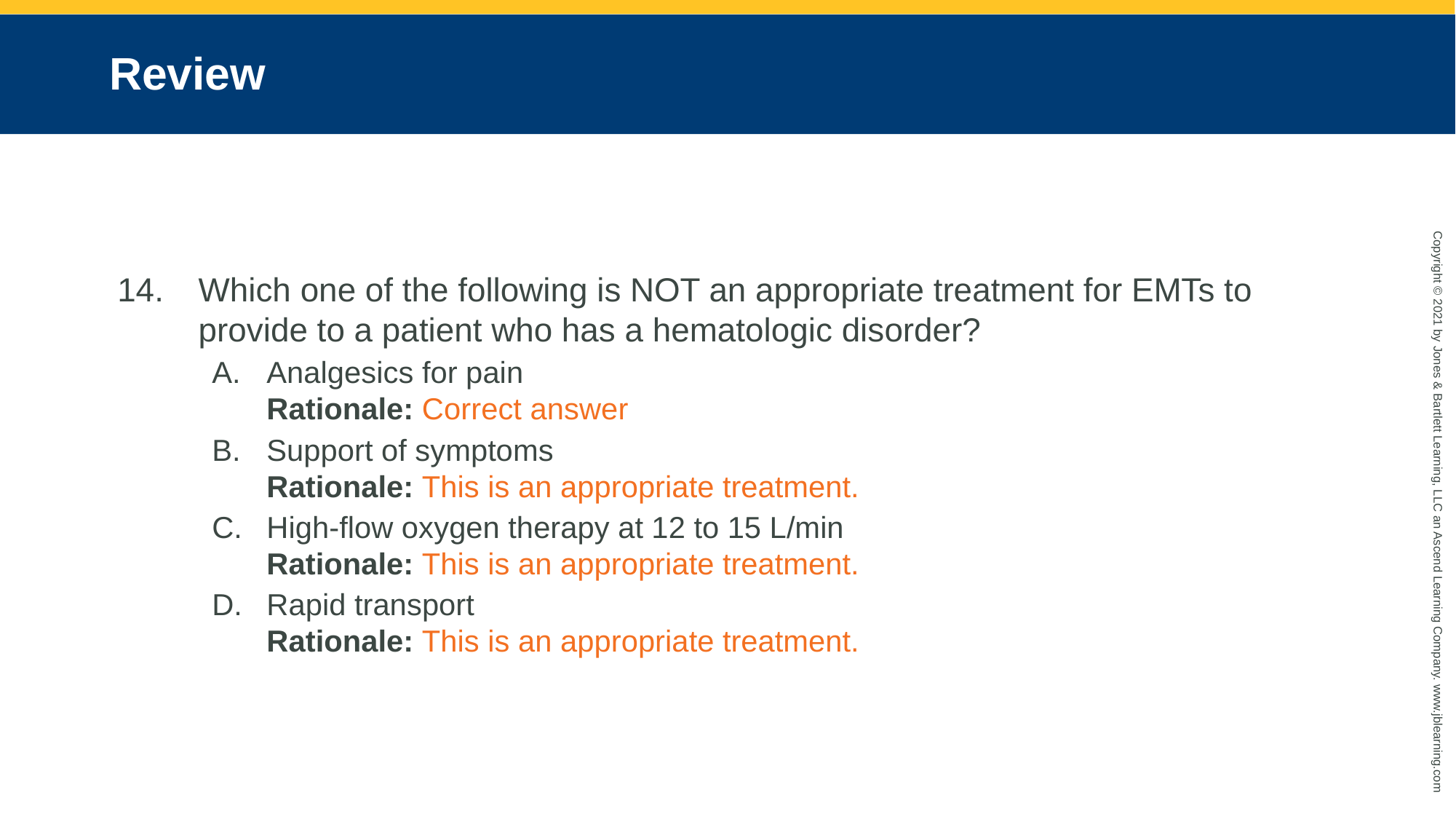

# Review
Which one of the following is NOT an appropriate treatment for EMTs to provide to a patient who has a hematologic disorder?
Analgesics for pain
Rationale: Correct answer
Support of symptoms
Rationale: This is an appropriate treatment.
High-flow oxygen therapy at 12 to 15 L/min
Rationale: This is an appropriate treatment.
Rapid transport
Rationale: This is an appropriate treatment.